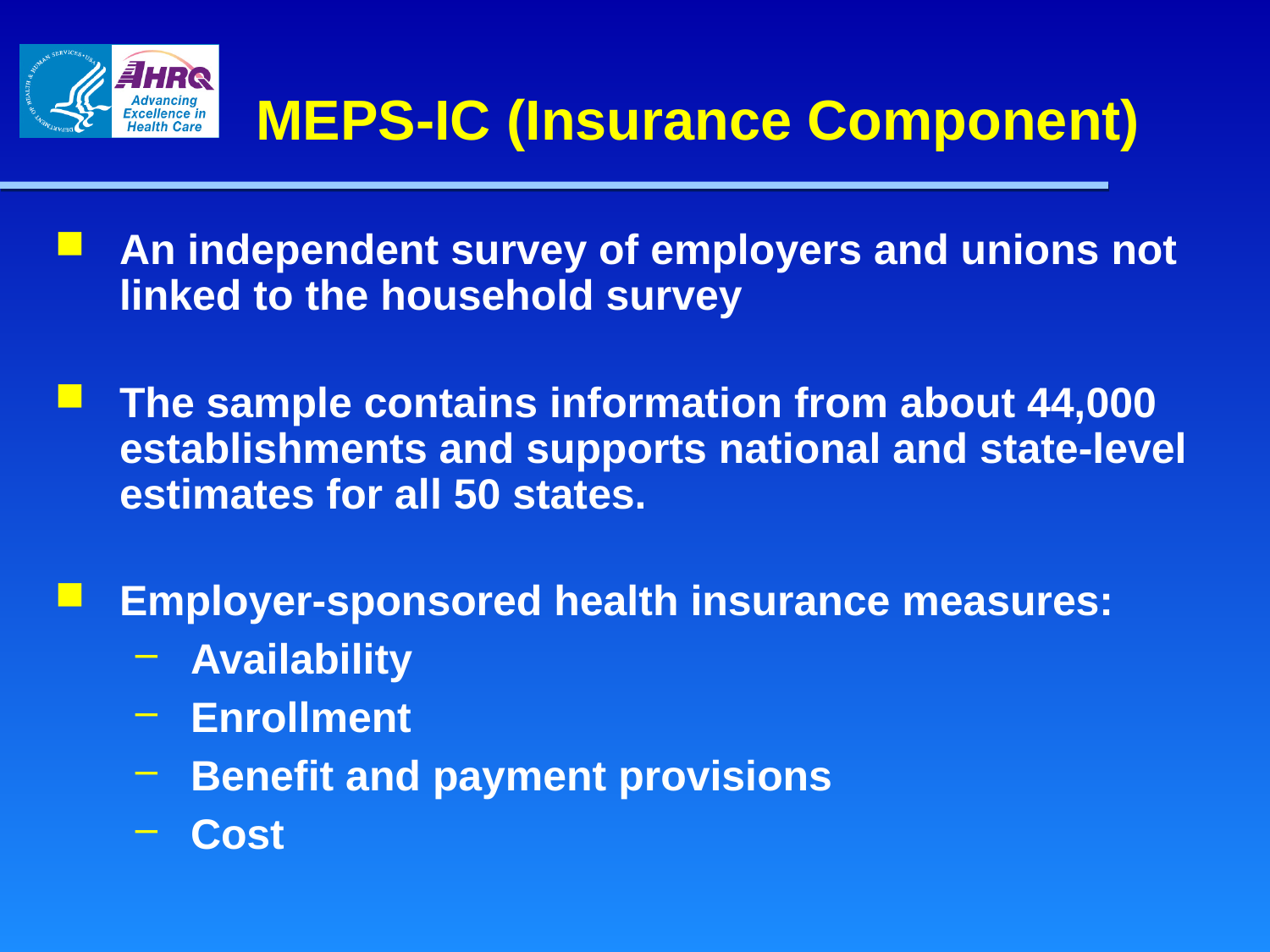

# MEPS-IC (Insurance Component)
An independent survey of employers and unions not linked to the household survey

The sample contains information from about 44,000 establishments and supports national and state-level estimates for all 50 states.

Employer-sponsored health insurance measures:
Availability
Enrollment
Benefit and payment provisions
Cost